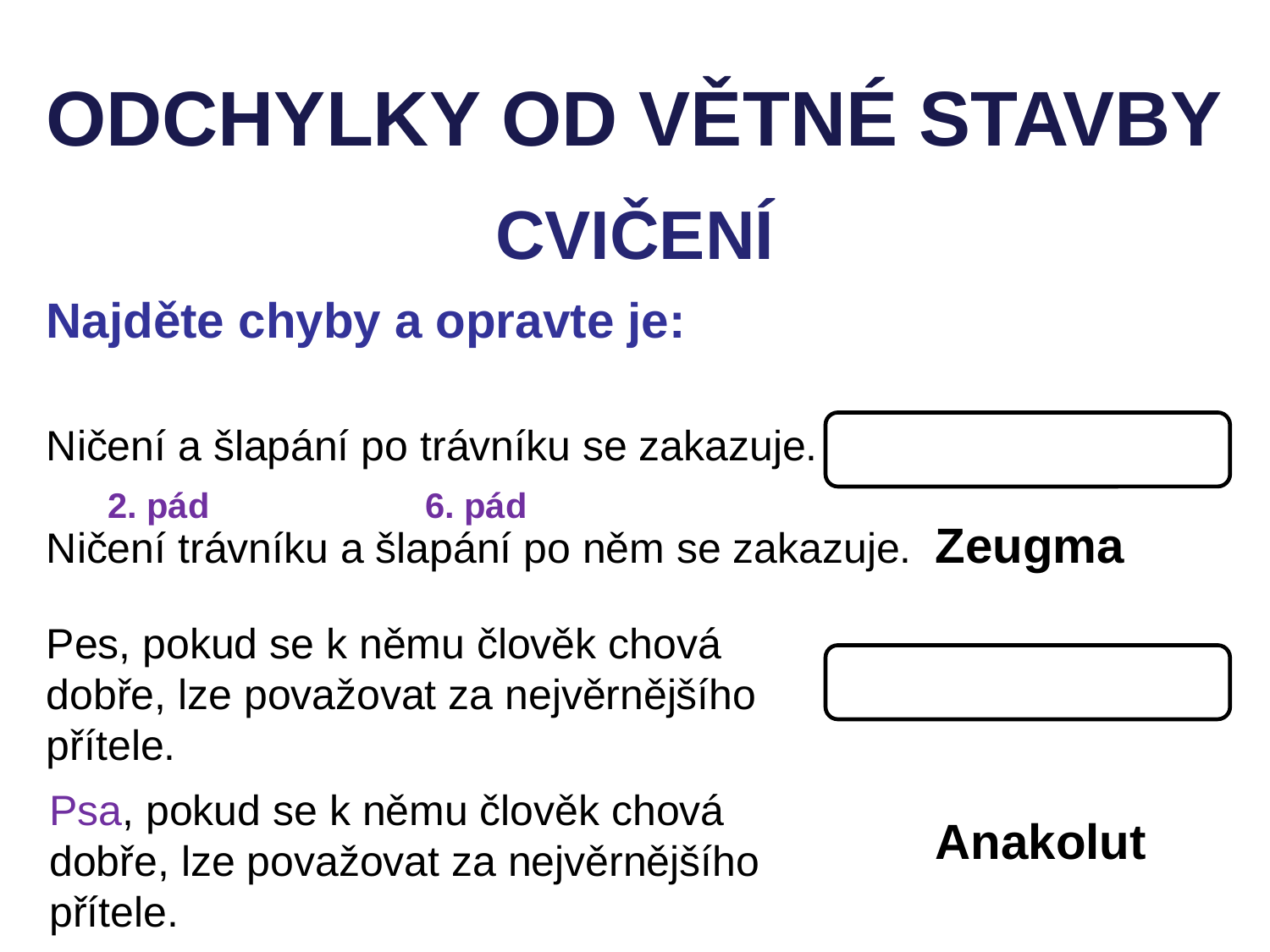

ODCHYLKY OD VĚTNÉ STAVBY
CVIČENÍ
Najděte chyby a opravte je:
Ničení a šlapání po trávníku se zakazuje.

2. pád
6. pád
Ničení trávníku a šlapání po něm se zakazuje.	Zeugma
Pes, pokud se k němu člověk chová dobře, lze považovat za nejvěrnějšího přítele.

Psa, pokud se k němu člověk chová dobře, lze považovat za nejvěrnějšího přítele.
							Anakolut